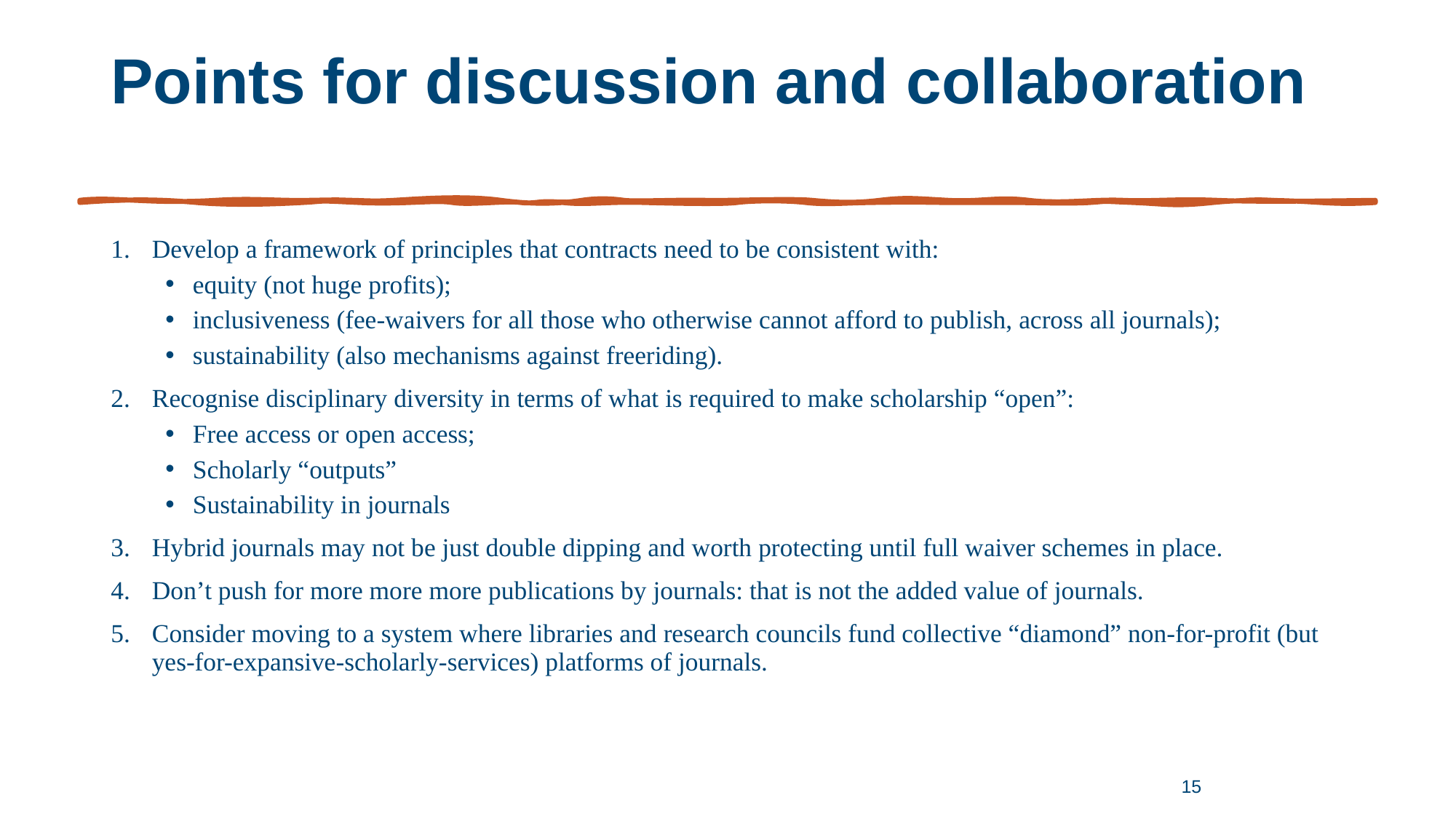

# Points for discussion and collaboration

Develop a framework of principles that contracts need to be consistent with:
equity (not huge profits);
inclusiveness (fee-waivers for all those who otherwise cannot afford to publish, across all journals);
sustainability (also mechanisms against freeriding).
Recognise disciplinary diversity in terms of what is required to make scholarship “open”:
Free access or open access;
Scholarly “outputs”
Sustainability in journals
Hybrid journals may not be just double dipping and worth protecting until full waiver schemes in place.
Don’t push for more more more publications by journals: that is not the added value of journals.
Consider moving to a system where libraries and research councils fund collective “diamond” non-for-profit (but yes-for-expansive-scholarly-services) platforms of journals.

15